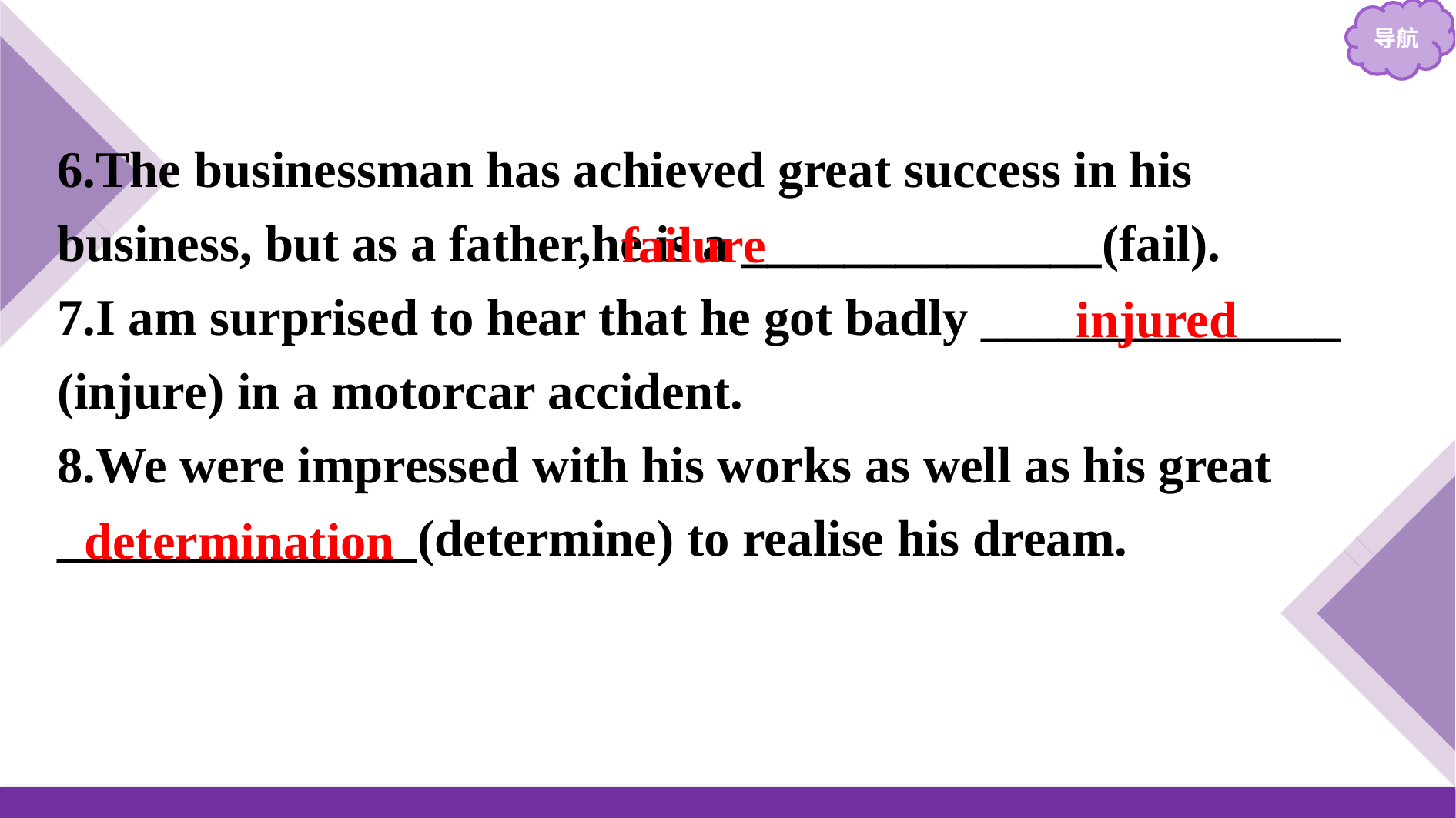

6.The businessman has achieved great success in his business, but as a father,he is a ______________(fail).
7.I am surprised to hear that he got badly ______________ (injure) in a motorcar accident.
8.We were impressed with his works as well as his great ______________(determine) to realise his dream.
failure
injured
determination